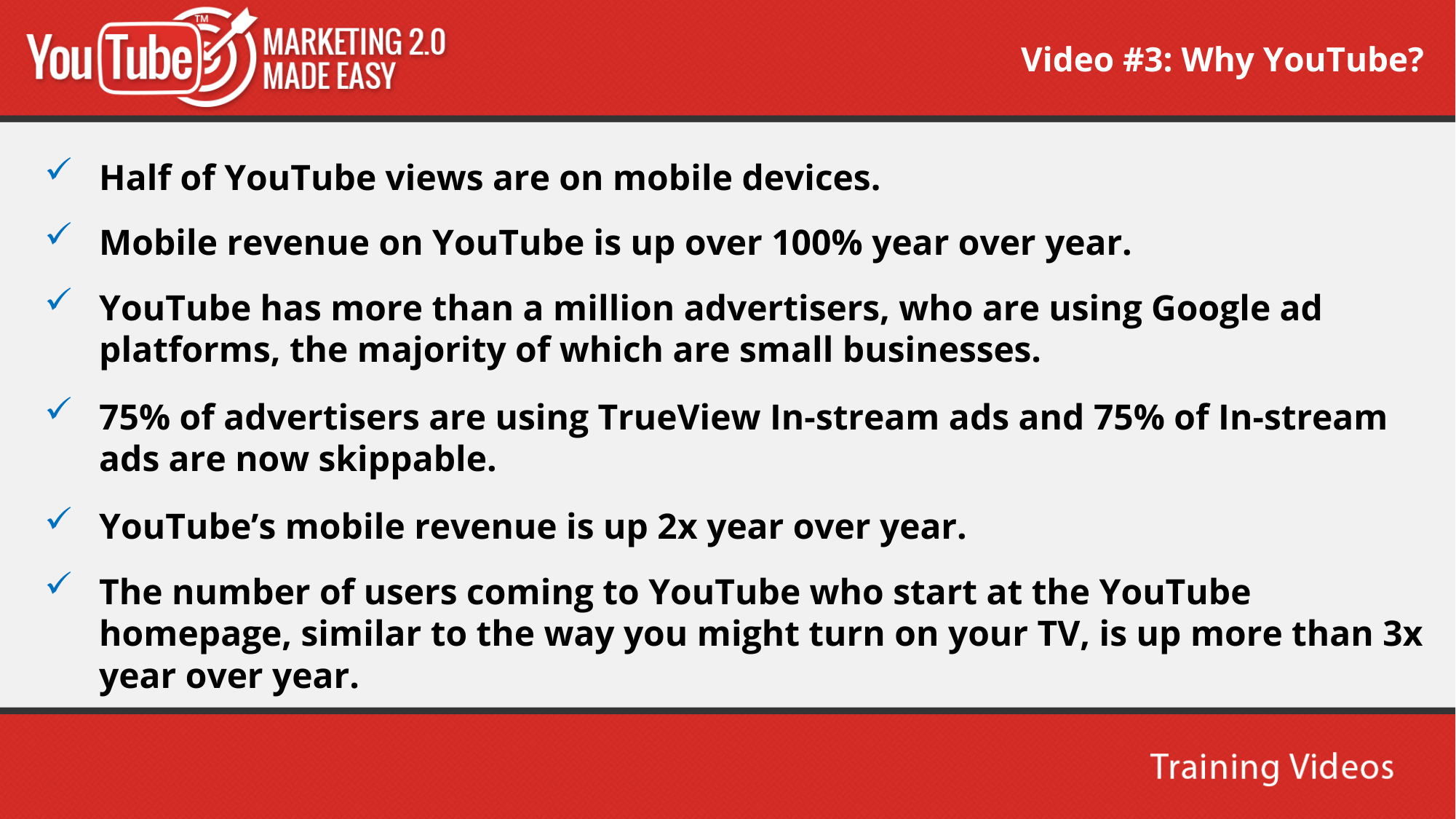

Video #3: Why YouTube?
Half of YouTube views are on mobile devices.
Mobile revenue on YouTube is up over 100% year over year.
YouTube has more than a million advertisers, who are using Google ad platforms, the majority of which are small businesses.
75% of advertisers are using TrueView In-stream ads and 75% of In-stream ads are now skippable.
YouTube’s mobile revenue is up 2x year over year.
The number of users coming to YouTube who start at the YouTube homepage, similar to the way you might turn on your TV, is up more than 3x year over year.